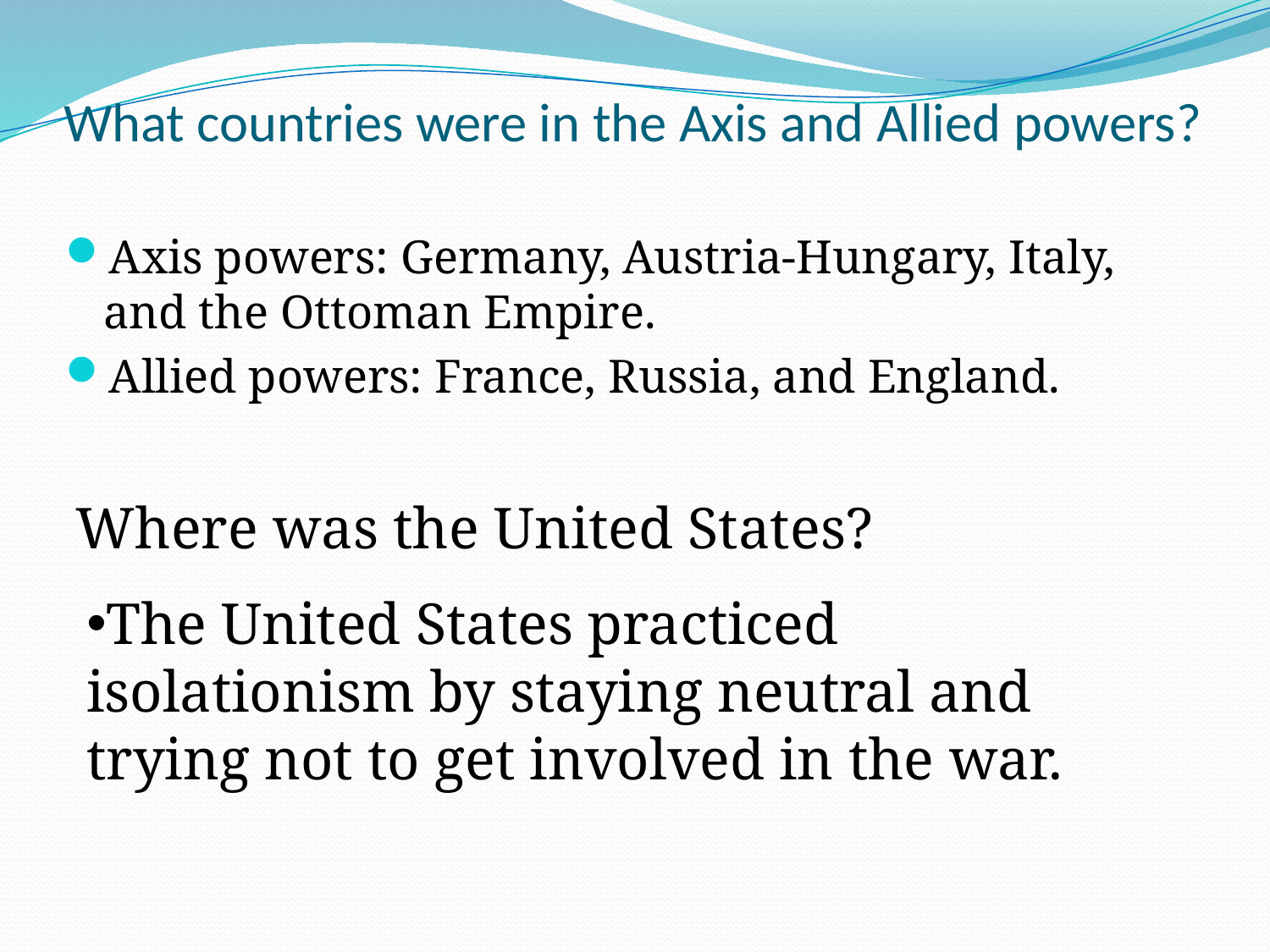

# What countries were in the Axis and Allied powers?
Axis powers: Germany, Austria-Hungary, Italy, and the Ottoman Empire.
Allied powers: France, Russia, and England.

Where was the United States?
The United States practiced isolationism by staying neutral and trying not to get involved in the war.